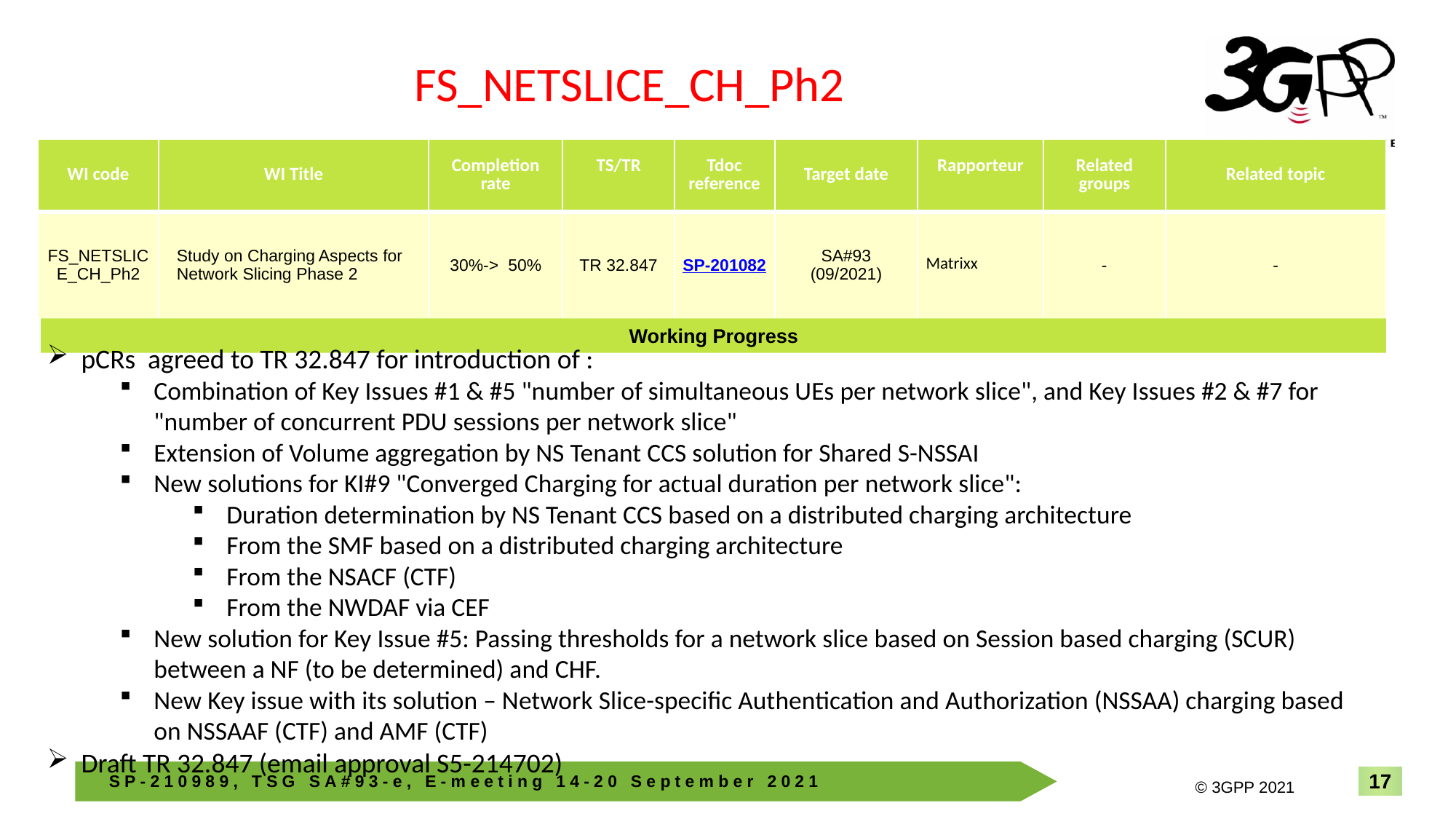

FS_NETSLICE_CH_Ph2
| WI code | WI Title | Completion rate | TS/TR | Tdoc reference | Target date | Rapporteur | Related groups | Related topic |
| --- | --- | --- | --- | --- | --- | --- | --- | --- |
| FS\_NETSLICE\_CH\_Ph2 | Study on Charging Aspects for Network Slicing Phase 2 | 30%-> 50% | TR 32.847 | SP-201082 | SA#93 (09/2021) | Matrixx | - | - |
Working Progress
pCRs  agreed to TR 32.847 for introduction of :
Combination of Key Issues #1 & #5 "number of simultaneous UEs per network slice", and Key Issues #2 & #7 for "number of concurrent PDU sessions per network slice"
Extension of Volume aggregation by NS Tenant CCS solution for Shared S-NSSAI
New solutions for KI#9 "Converged Charging for actual duration per network slice":
Duration determination by NS Tenant CCS based on a distributed charging architecture
From the SMF based on a distributed charging architecture
From the NSACF (CTF)
From the NWDAF via CEF
New solution for Key Issue #5: Passing thresholds for a network slice based on Session based charging (SCUR) between a NF (to be determined) and CHF.
New Key issue with its solution – Network Slice-specific Authentication and Authorization (NSSAA) charging based on NSSAAF (CTF) and AMF (CTF)
Draft TR 32.847 (email approval S5-214702)